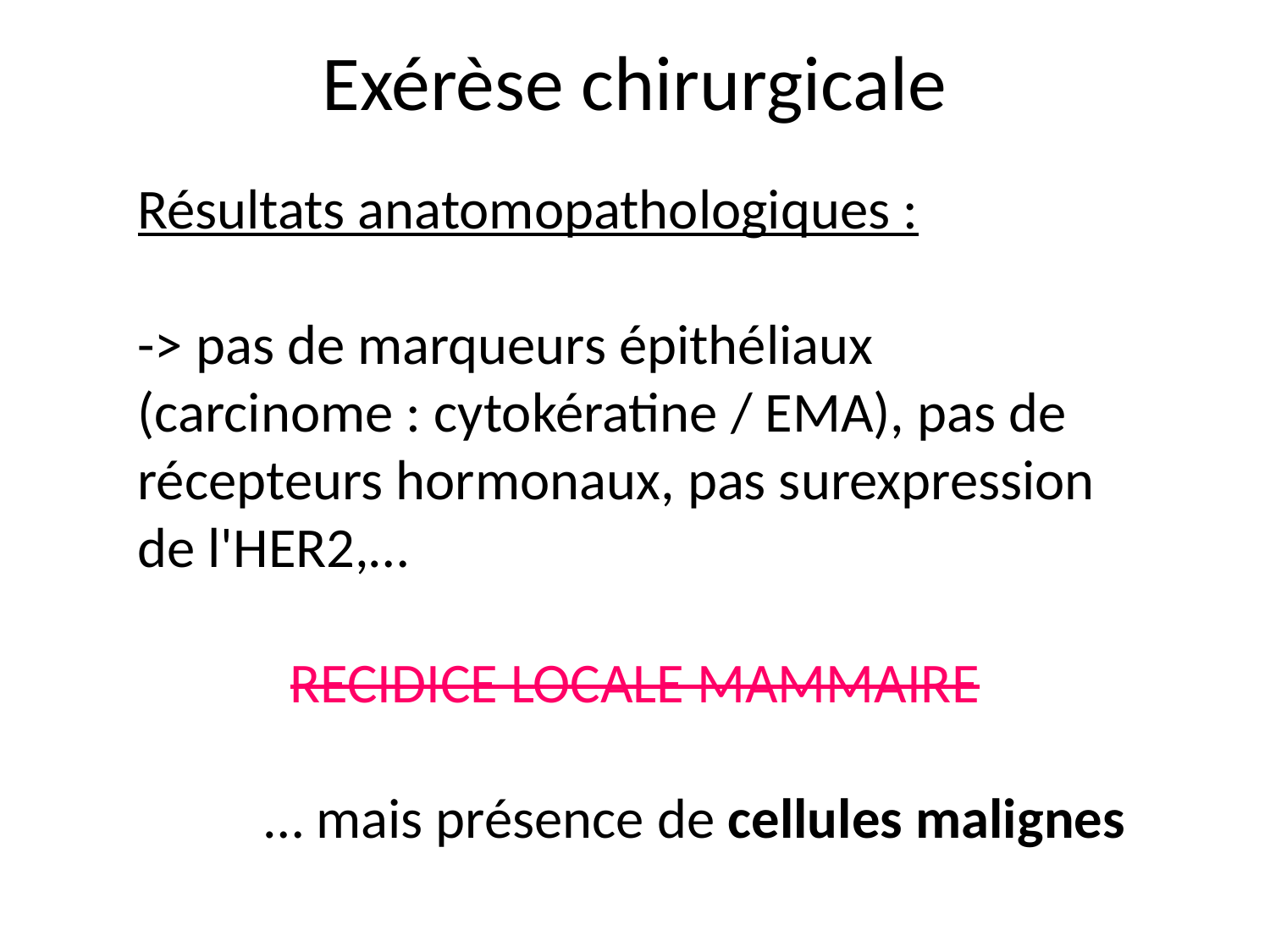

# Exérèse chirurgicale
Résultats anatomopathologiques :

-> pas de marqueurs épithéliaux (carcinome : cytokératine / EMA), pas de récepteurs hormonaux, pas surexpression de l'HER2,…

RECIDICE LOCALE MAMMAIRE

	… mais présence de cellules malignes